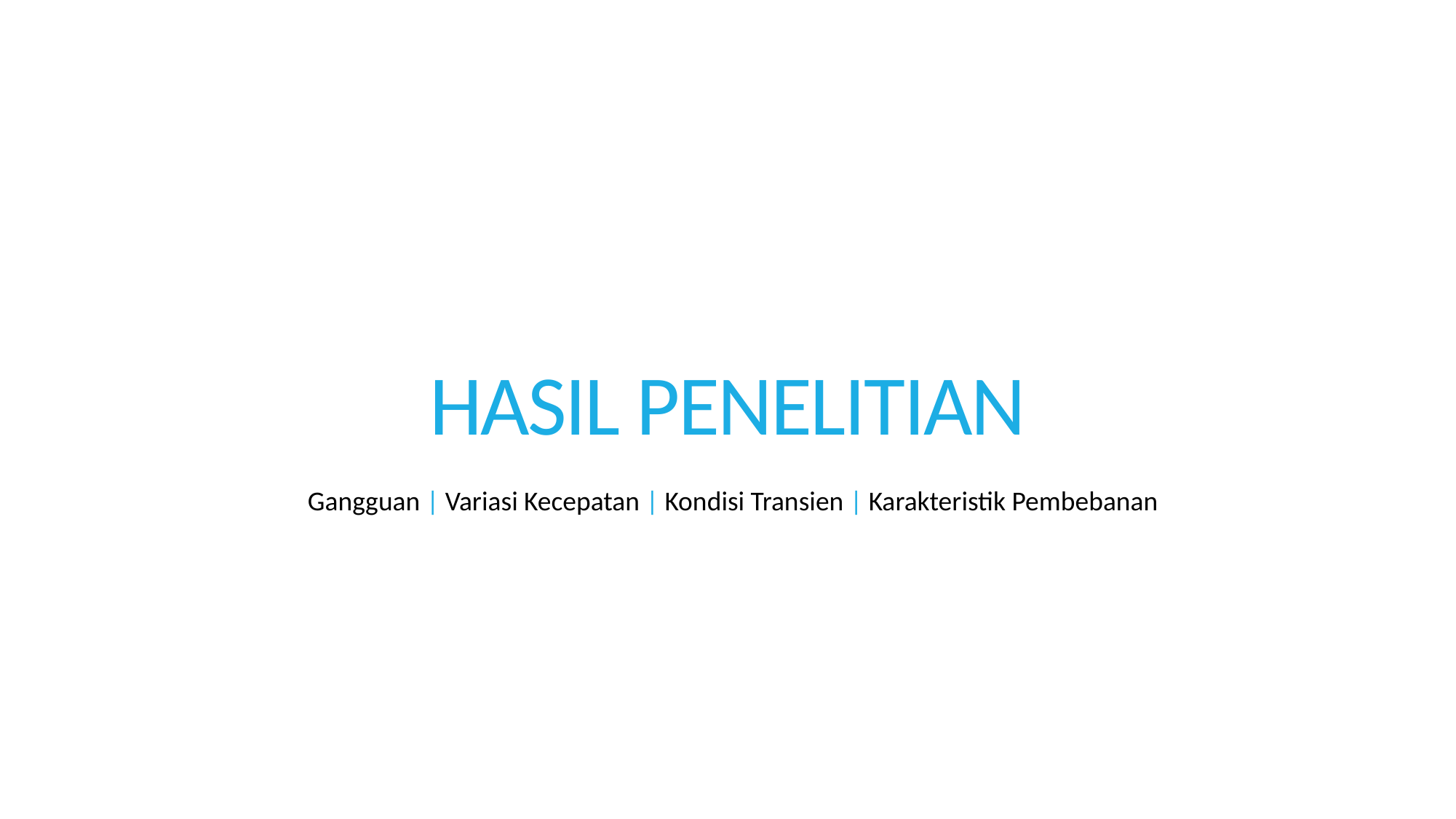

HASIL PENELITIAN
Gangguan | Variasi Kecepatan | Kondisi Transien | Karakteristik Pembebanan